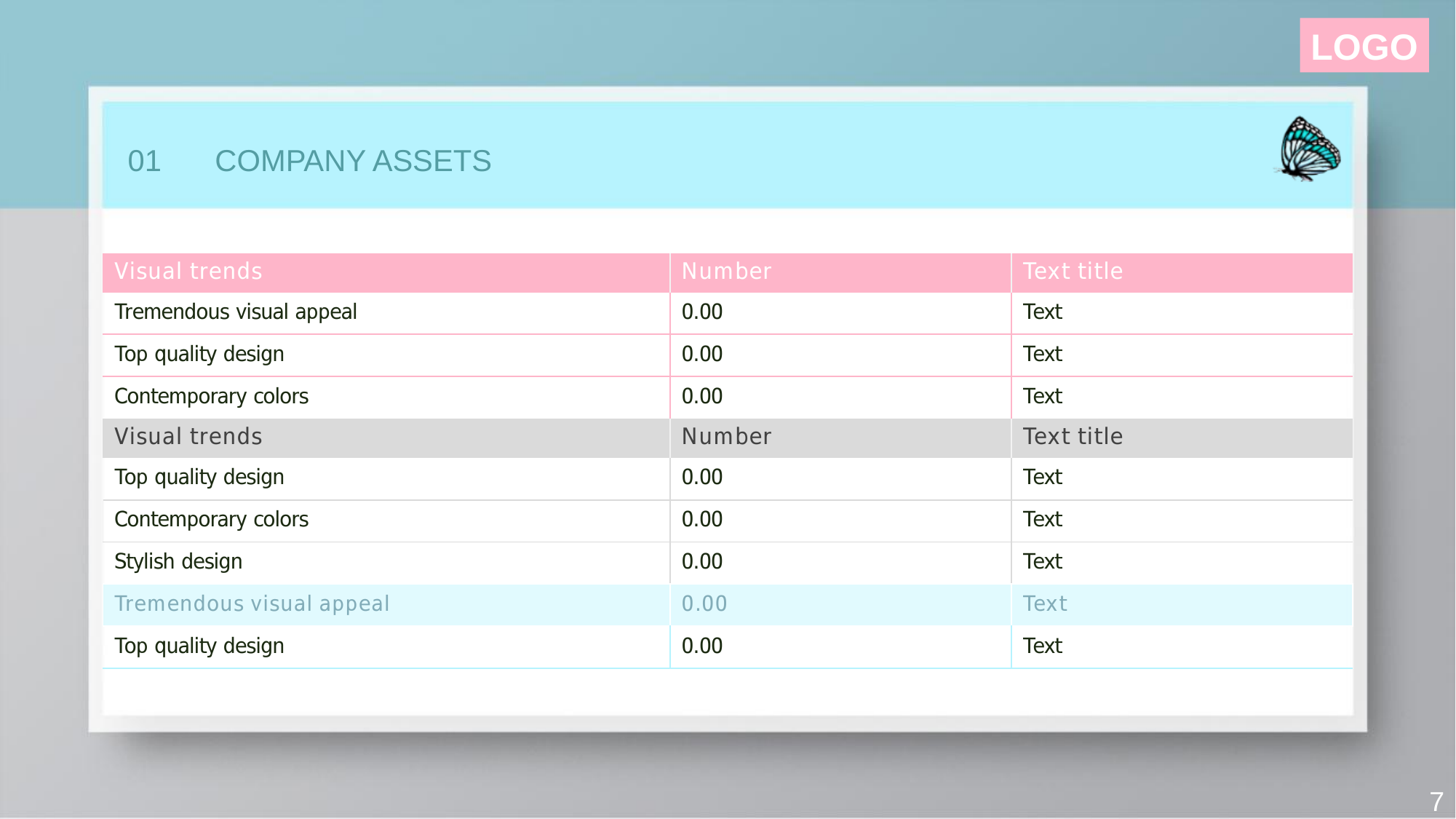

| Visual trends | Number | Text title |
| --- | --- | --- |
| Tremendous visual appeal | 0.00 | Text |
| Top quality design | 0.00 | Text |
| Contemporary colors | 0.00 | Text |
| Visual trends | Number | Text title |
| Top quality design | 0.00 | Text |
| Contemporary colors | 0.00 | Text |
| Stylish design | 0.00 | Text |
| Tremendous visual appeal | 0.00 | Text |
| Top quality design | 0.00 | Text |
7